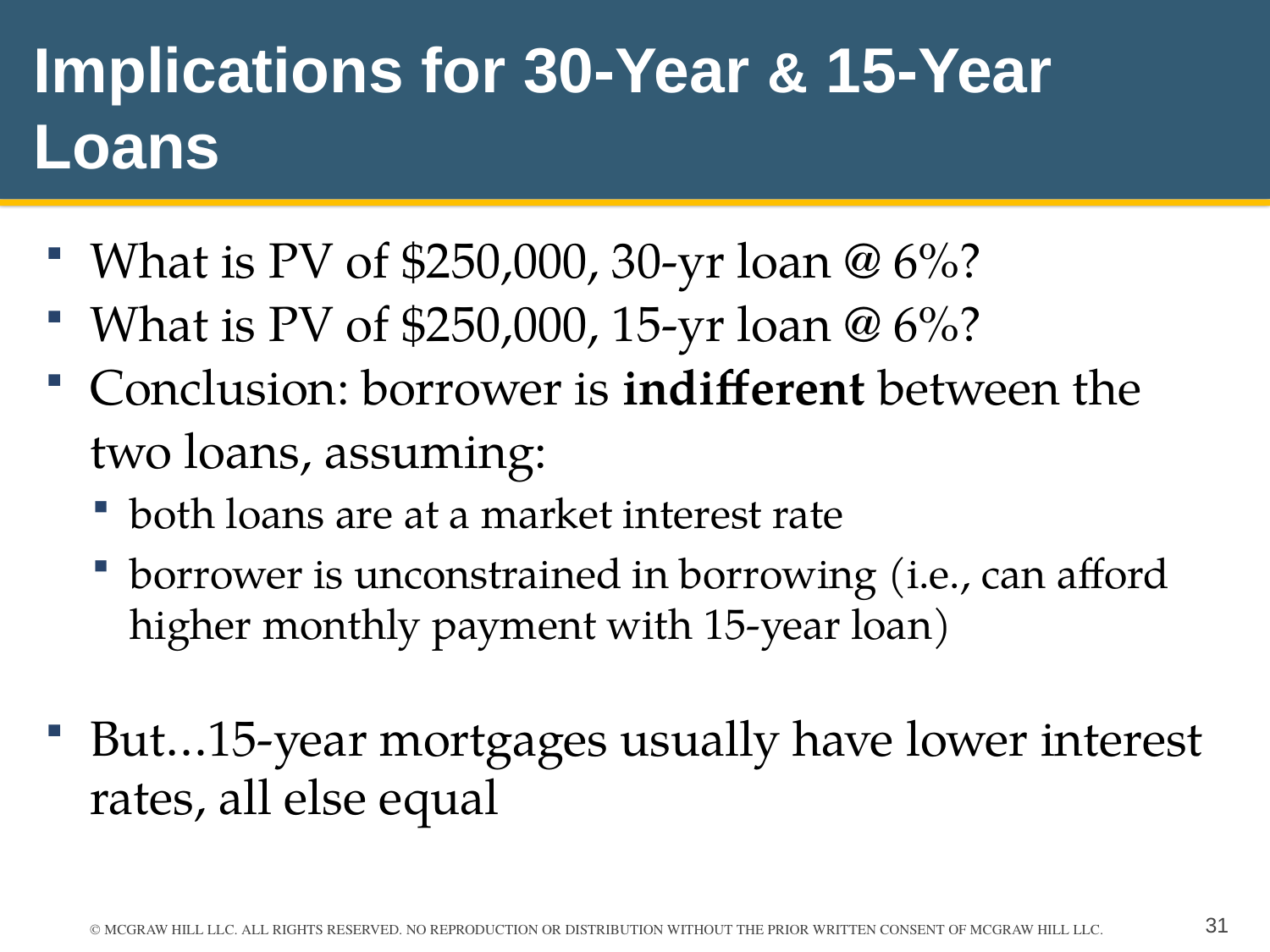

# Implications for 30-Year & 15-Year Loans
What is PV of $250,000, 30-yr loan @ 6%?
What is PV of $250,000, 15-yr loan @ 6%?
Conclusion: borrower is indifferent between the two loans, assuming:
both loans are at a market interest rate
borrower is unconstrained in borrowing (i.e., can afford higher monthly payment with 15-year loan)

But…15-year mortgages usually have lower interest rates, all else equal
© MCGRAW HILL LLC. ALL RIGHTS RESERVED. NO REPRODUCTION OR DISTRIBUTION WITHOUT THE PRIOR WRITTEN CONSENT OF MCGRAW HILL LLC.
31